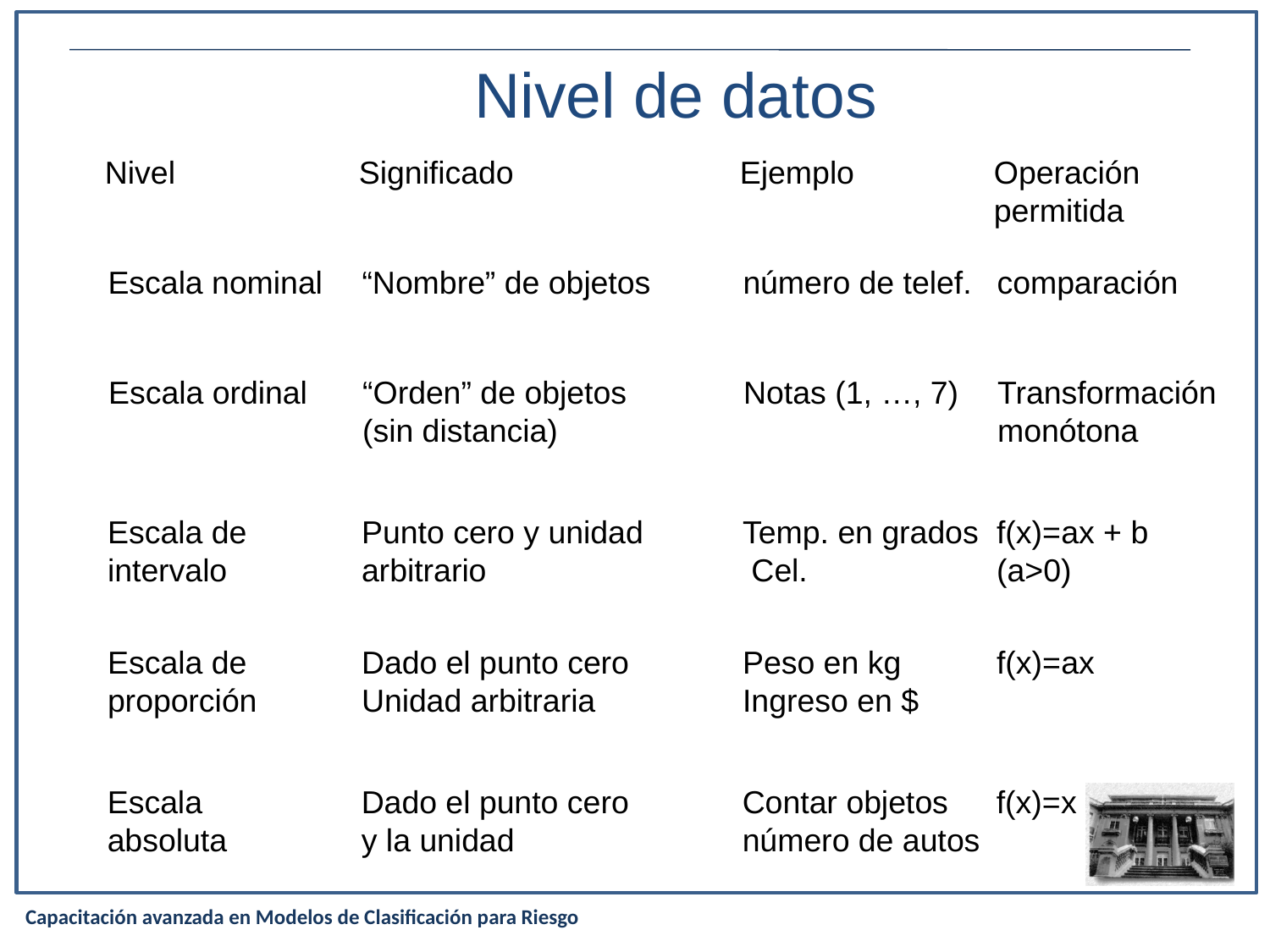

Nivel de datos
Nivel 		Significado 		Ejemplo 		Operación
							permitida
Escala nominal 	“Nombre” de objetos 	número de telef. 	comparación
Escala ordinal 	“Orden” de objetos 	Notas (1, …, 7) 	Transformación
		(sin distancia)				monótona
Escala de 	Punto cero y unidad 	Temp. en grados 	f(x)=ax + b
intervalo		arbitrario 		 Cel. 		(a>0)
Escala de 	Dado el punto cero 	Peso en kg 	f(x)=ax
proporción	Unidad arbitraria 		Ingreso en $
Escala 		Dado el punto cero 	Contar objetos 	f(x)=x
absoluta 	y la unidad 		número de autos